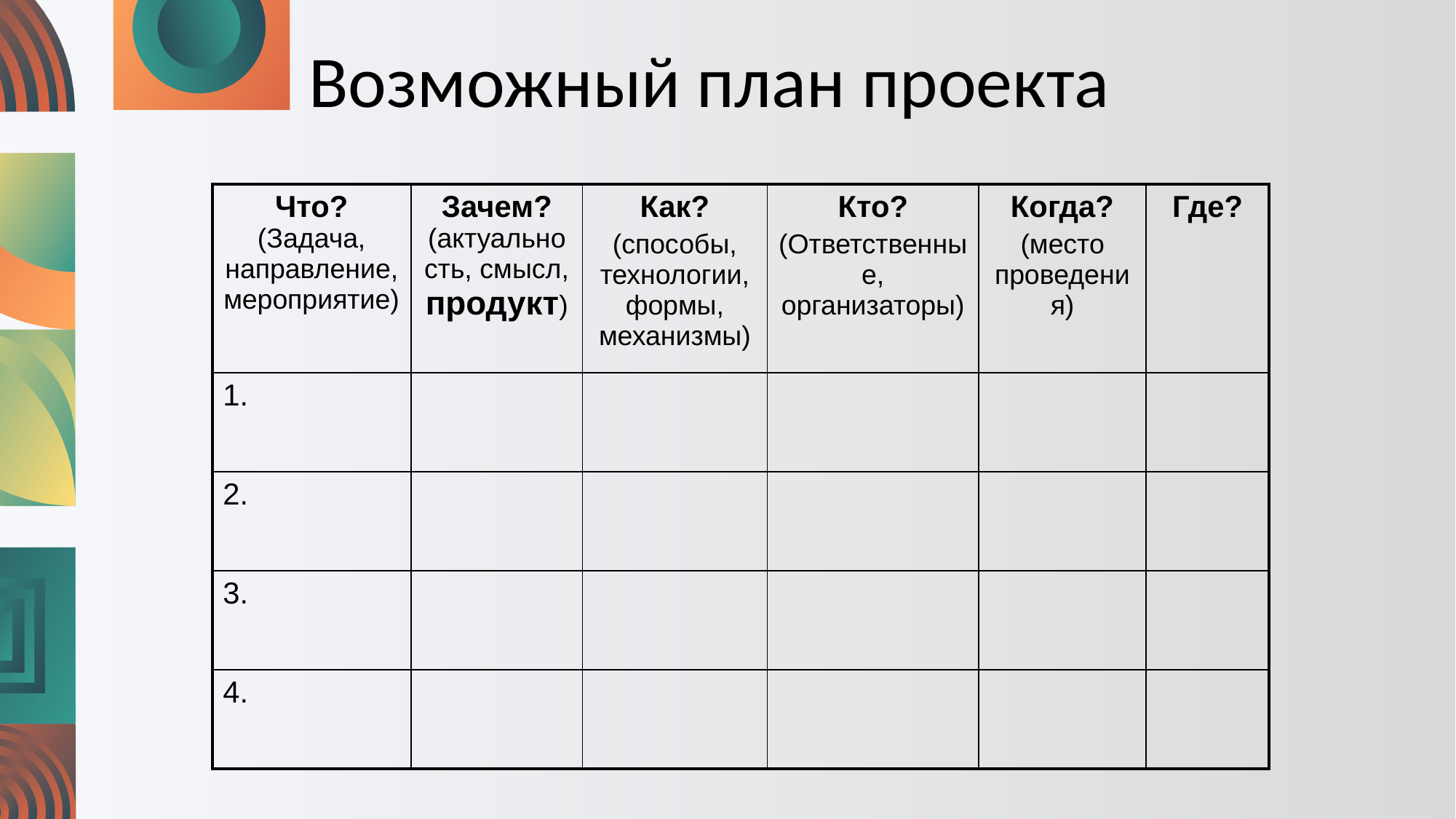

# Возможный план проекта
| Что? (Задача, направление, мероприятие) | Зачем? (актуальность, смысл, продукт) | Как? (способы, технологии, формы, механизмы) | Кто? (Ответственные, организаторы) | Когда? (место проведения) | Где? |
| --- | --- | --- | --- | --- | --- |
| 1. |  |  |  |  |  |
| 2. |  |  |  |  |  |
| 3. |  |  |  |  |  |
| 4. |  |  |  |  |  |